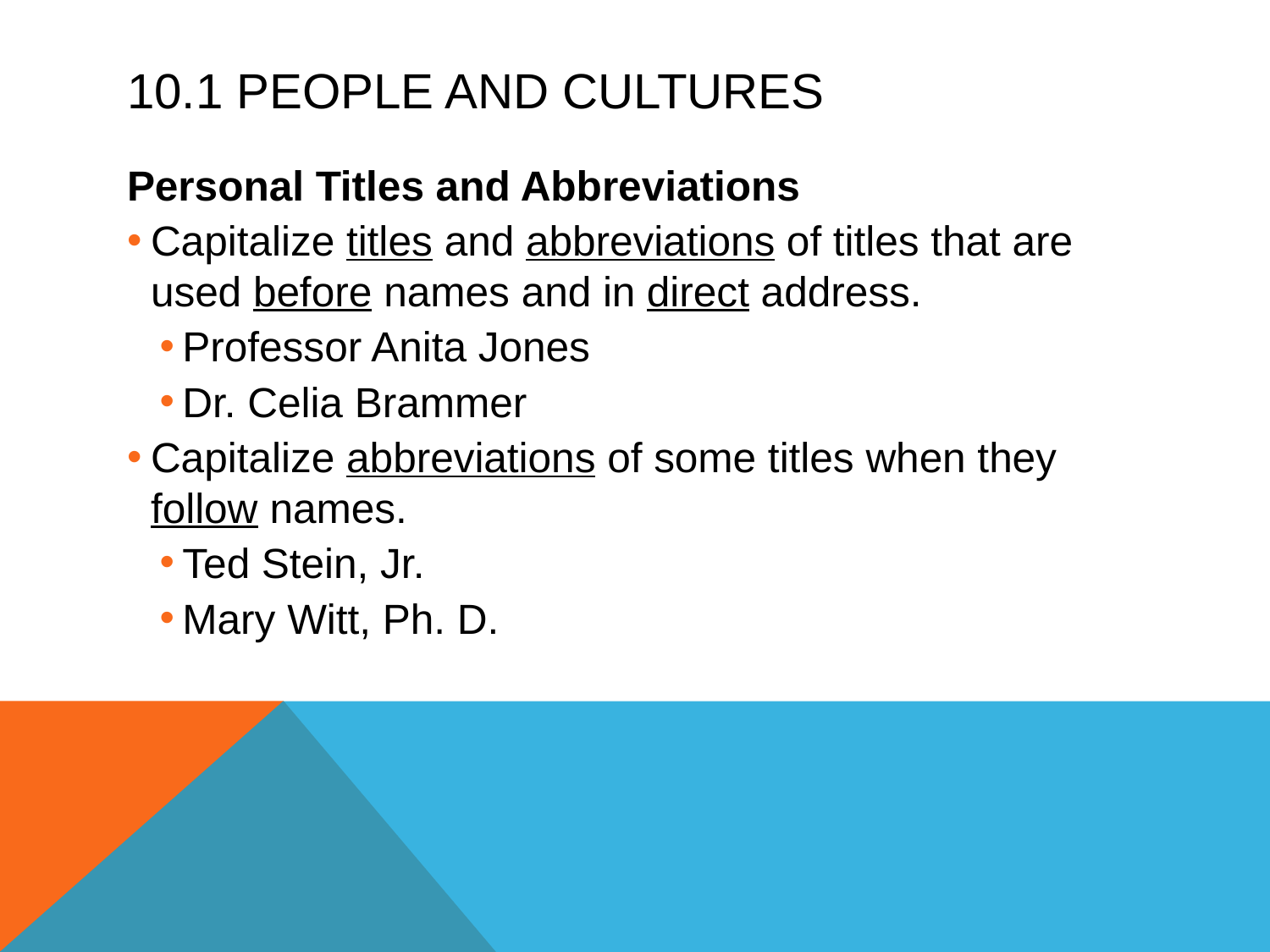

# 10.1 People and Cultures
Personal Titles and Abbreviations
Capitalize titles and abbreviations of titles that are used before names and in direct address.
Professor Anita Jones
Dr. Celia Brammer
Capitalize abbreviations of some titles when they follow names.
Ted Stein, Jr.
Mary Witt, Ph. D.